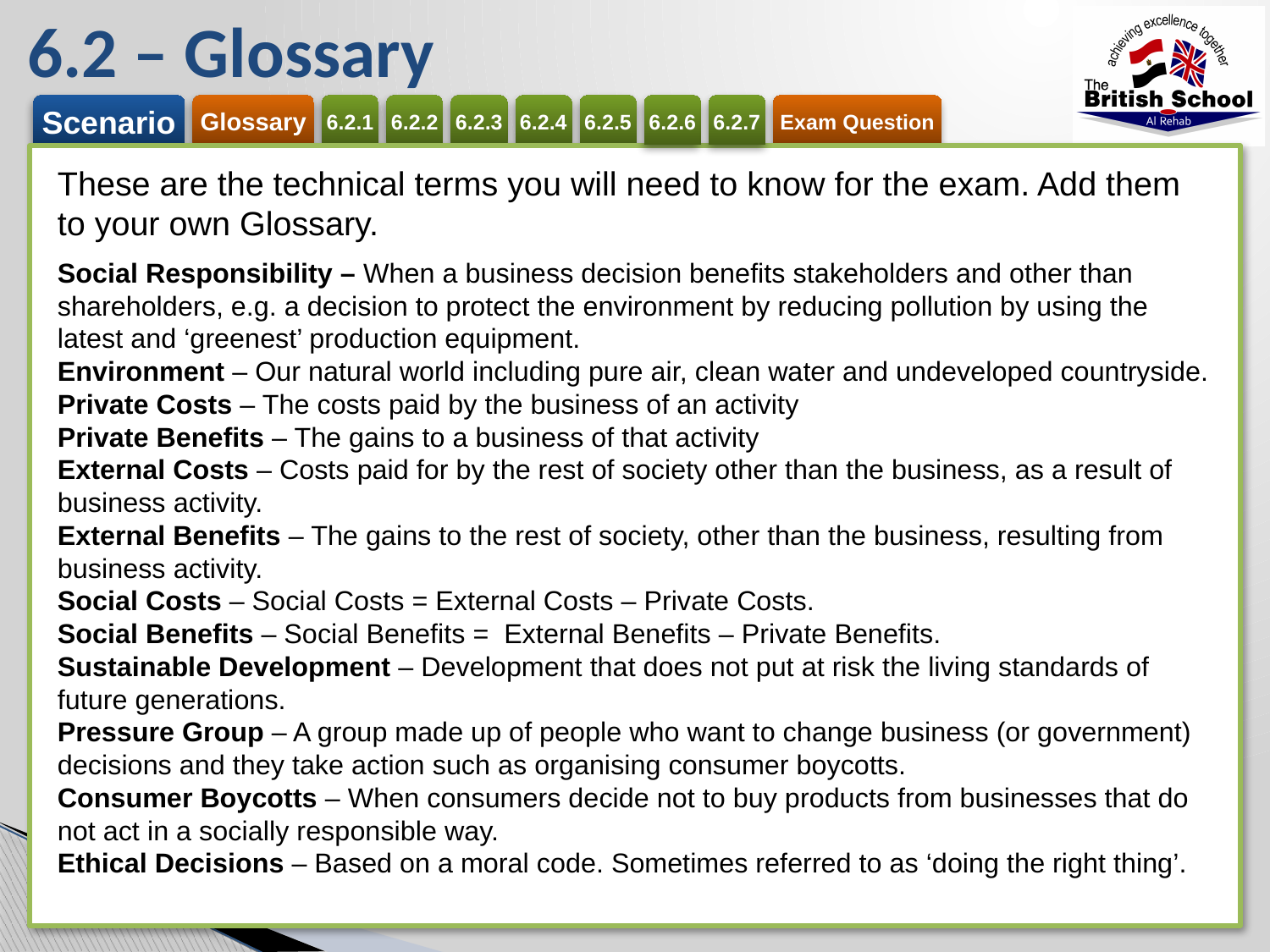

# 6.2 – Glossary
These are the technical terms you will need to know for the exam. Add them to your own Glossary.
Social Responsibility – When a business decision benefits stakeholders and other than shareholders, e.g. a decision to protect the environment by reducing pollution by using the latest and ‘greenest’ production equipment.
Environment – Our natural world including pure air, clean water and undeveloped countryside.
Private Costs – The costs paid by the business of an activity
Private Benefits – The gains to a business of that activity
External Costs – Costs paid for by the rest of society other than the business, as a result of business activity.
External Benefits – The gains to the rest of society, other than the business, resulting from business activity.
Social Costs – Social Costs = External Costs – Private Costs.
Social Benefits – Social Benefits =  External Benefits – Private Benefits.
Sustainable Development – Development that does not put at risk the living standards of future generations.
Pressure Group – A group made up of people who want to change business (or government) decisions and they take action such as organising consumer boycotts.
Consumer Boycotts – When consumers decide not to buy products from businesses that do not act in a socially responsible way.
Ethical Decisions – Based on a moral code. Sometimes referred to as ‘doing the right thing’.